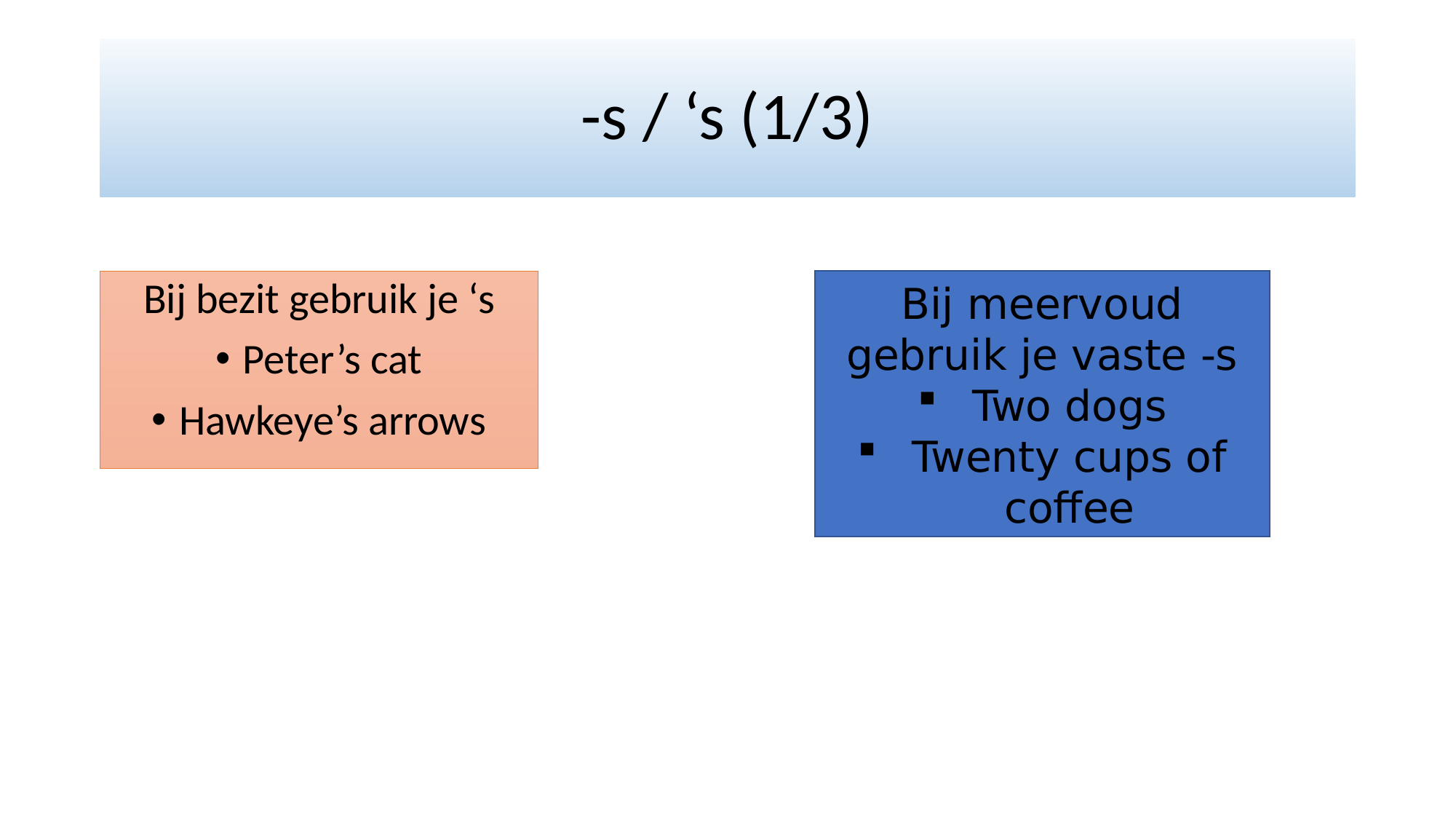

# -s / ‘s (1/3)
Bij bezit gebruik je ‘s
Peter’s cat
Hawkeye’s arrows

Bij meervoud gebruik je vaste -s
Two dogs
Twenty cups of coffee